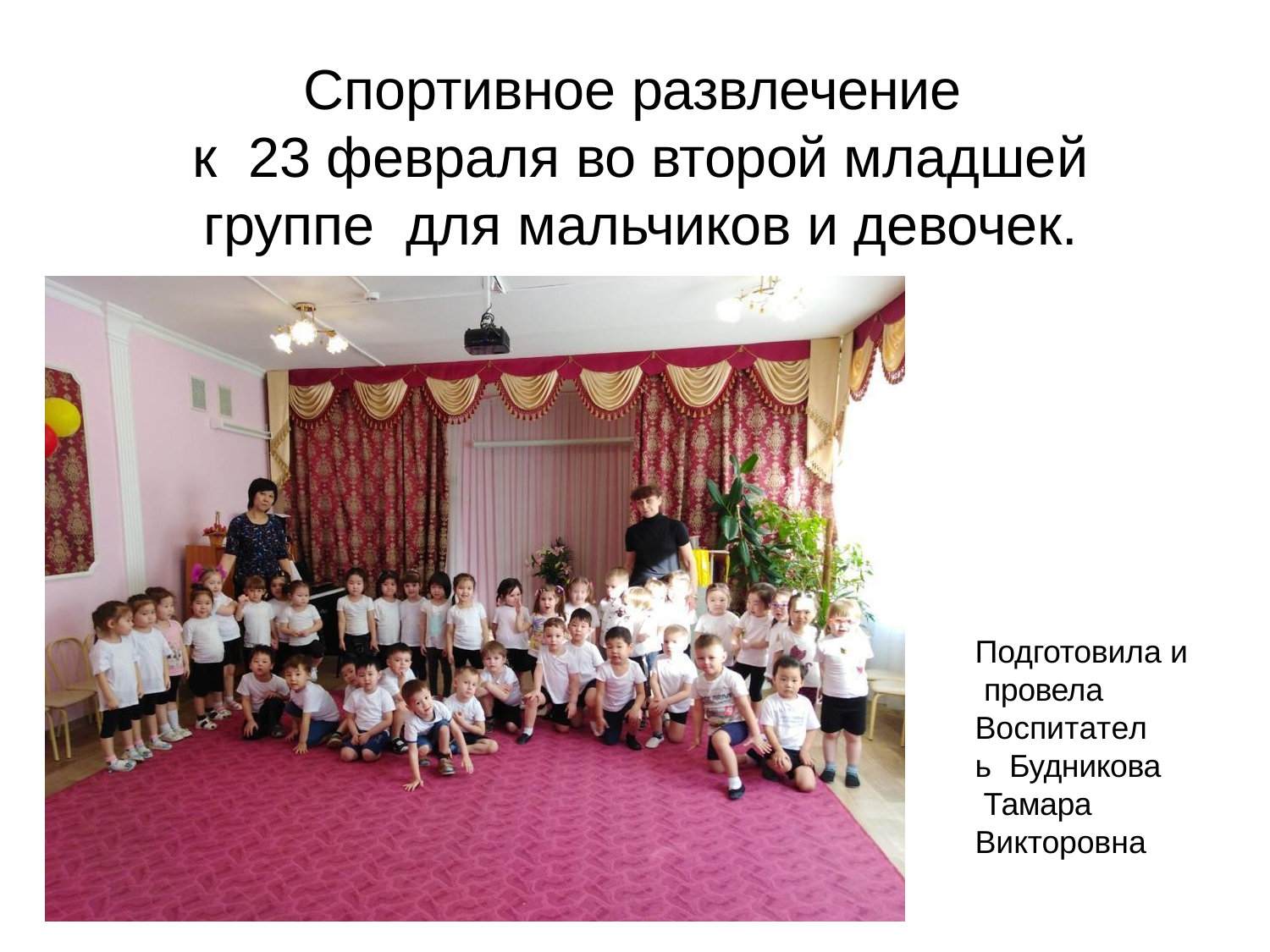

# Спортивное развлечение к  23 февраля во второй младшей группе  для мальчиков и девочек.

Подготовила и  провела
Воспитатель  Будникова  Тамара
Викторовна